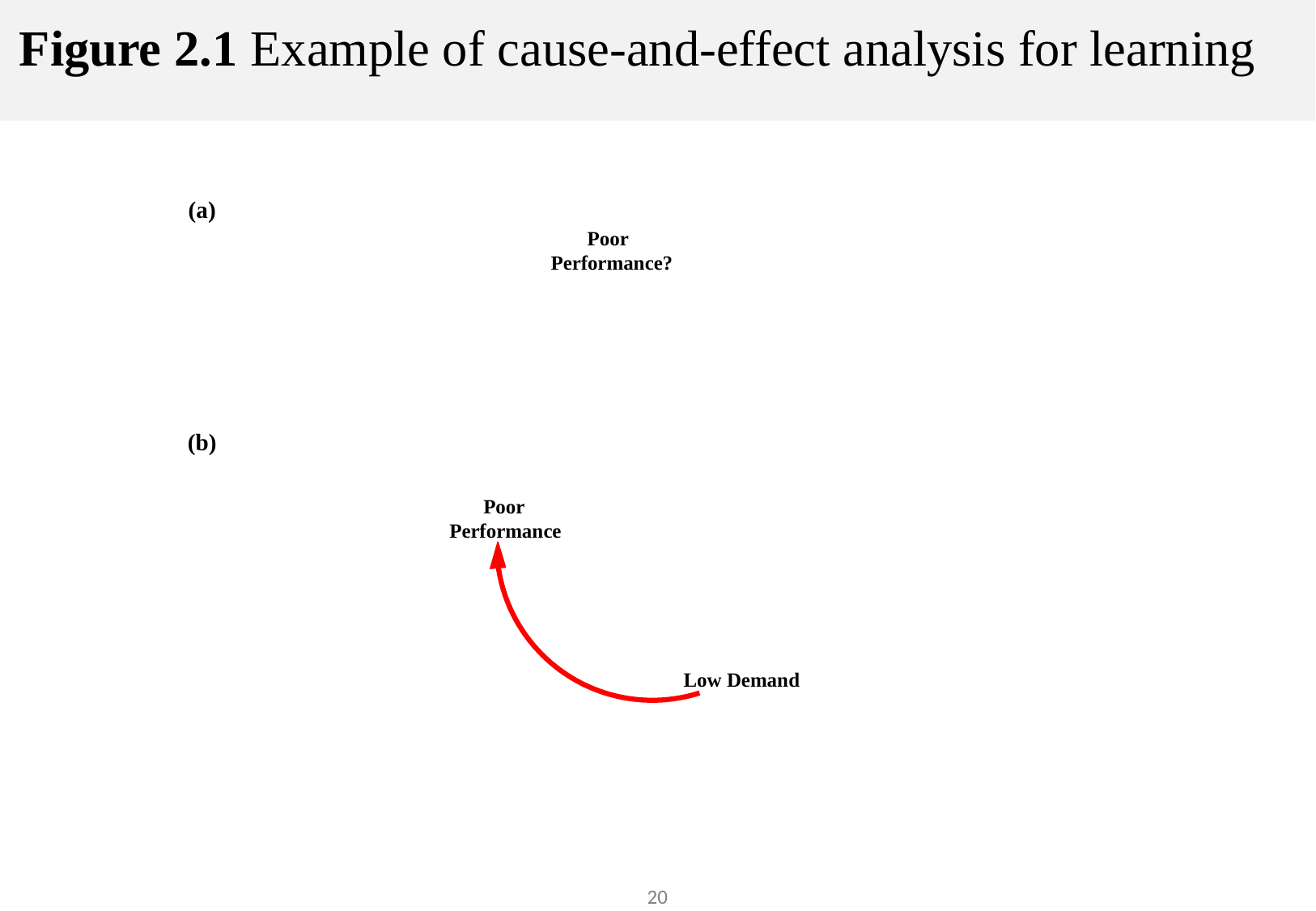

# Figure 2.1 Example of cause-and-effect analysis for learning
(a)

Poor
Performance?
(b)

Poor
Performance

Low Demand